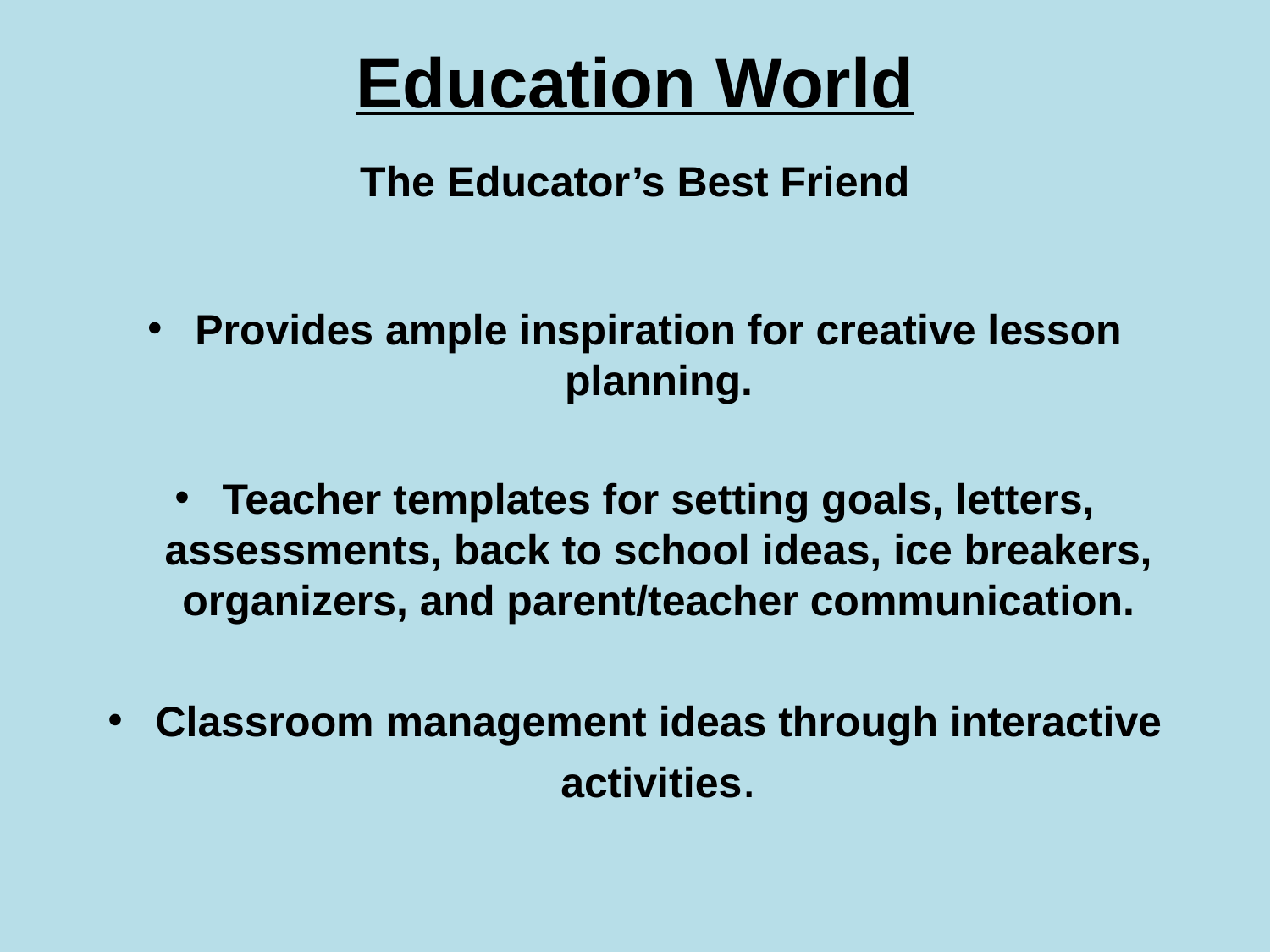

# Education World
The Educator’s Best Friend
Provides ample inspiration for creative lesson planning.

Teacher templates for setting goals, letters, assessments, back to school ideas, ice breakers, organizers, and parent/teacher communication.

Classroom management ideas through interactive activities.